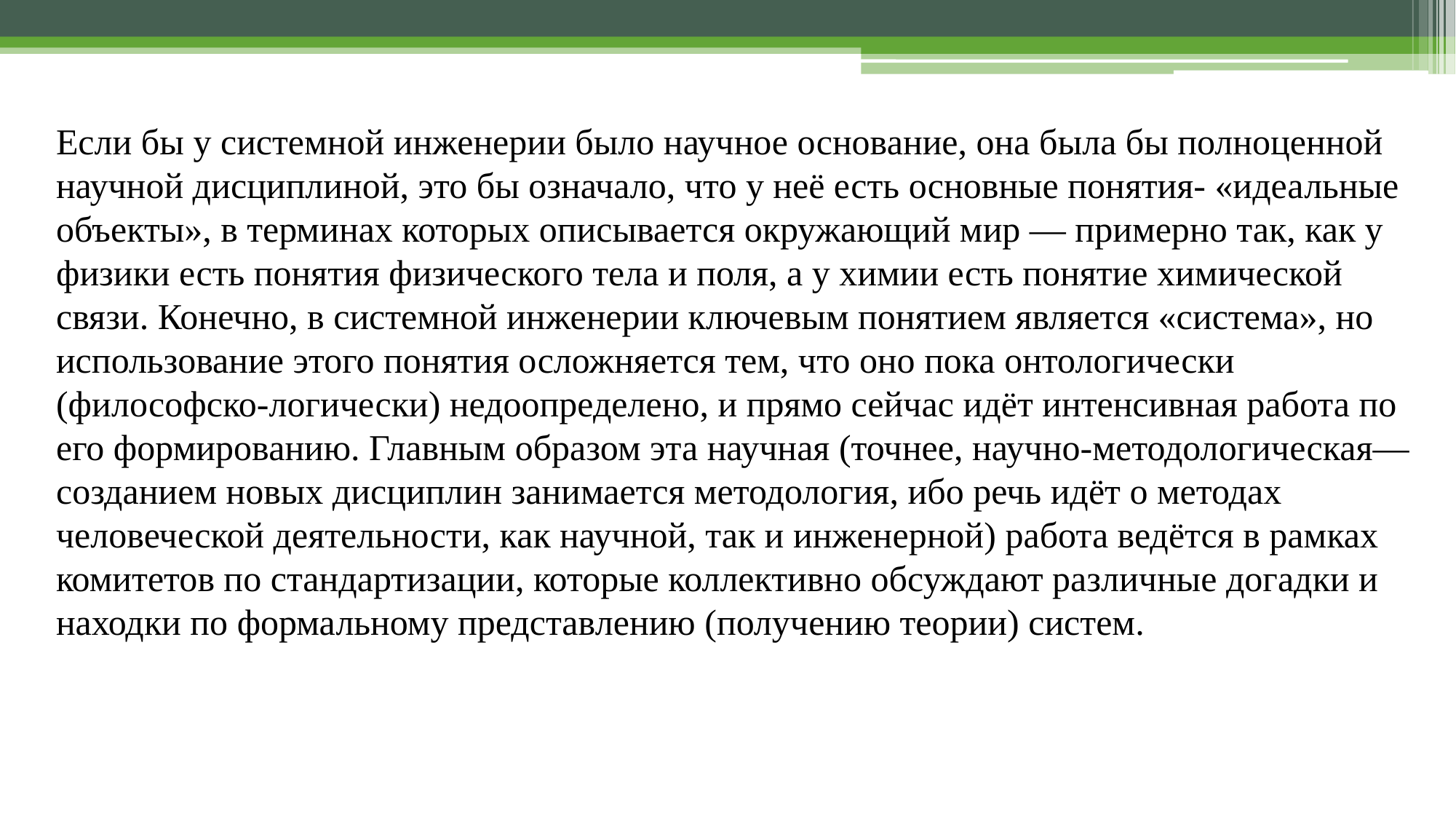

Если бы у системной инженерии было научное основание, она была бы полноценной научной дисциплиной, это бы означало, что у неё есть основные понятия- «идеальные объекты», в терминах которых описывается окружающий мир — примерно так, как у физики есть понятия физического тела и поля, а у химии есть понятие химической связи. Конечно, в системной инженерии ключевым понятием является «система», но использование этого понятия осложняется тем, что оно пока онтологически (философско-логически) недоопределено, и прямо сейчас идёт интенсивная работа по его формированию. Главным образом эта научная (точнее, научно-методологическая— созданием новых дисциплин занимается методология, ибо речь идёт о методах человеческой деятельности, как научной, так и инженерной) работа ведётся в рамках комитетов по стандартизации, которые коллективно обсуждают различные догадки и находки по формальному представлению (получению теории) систем.